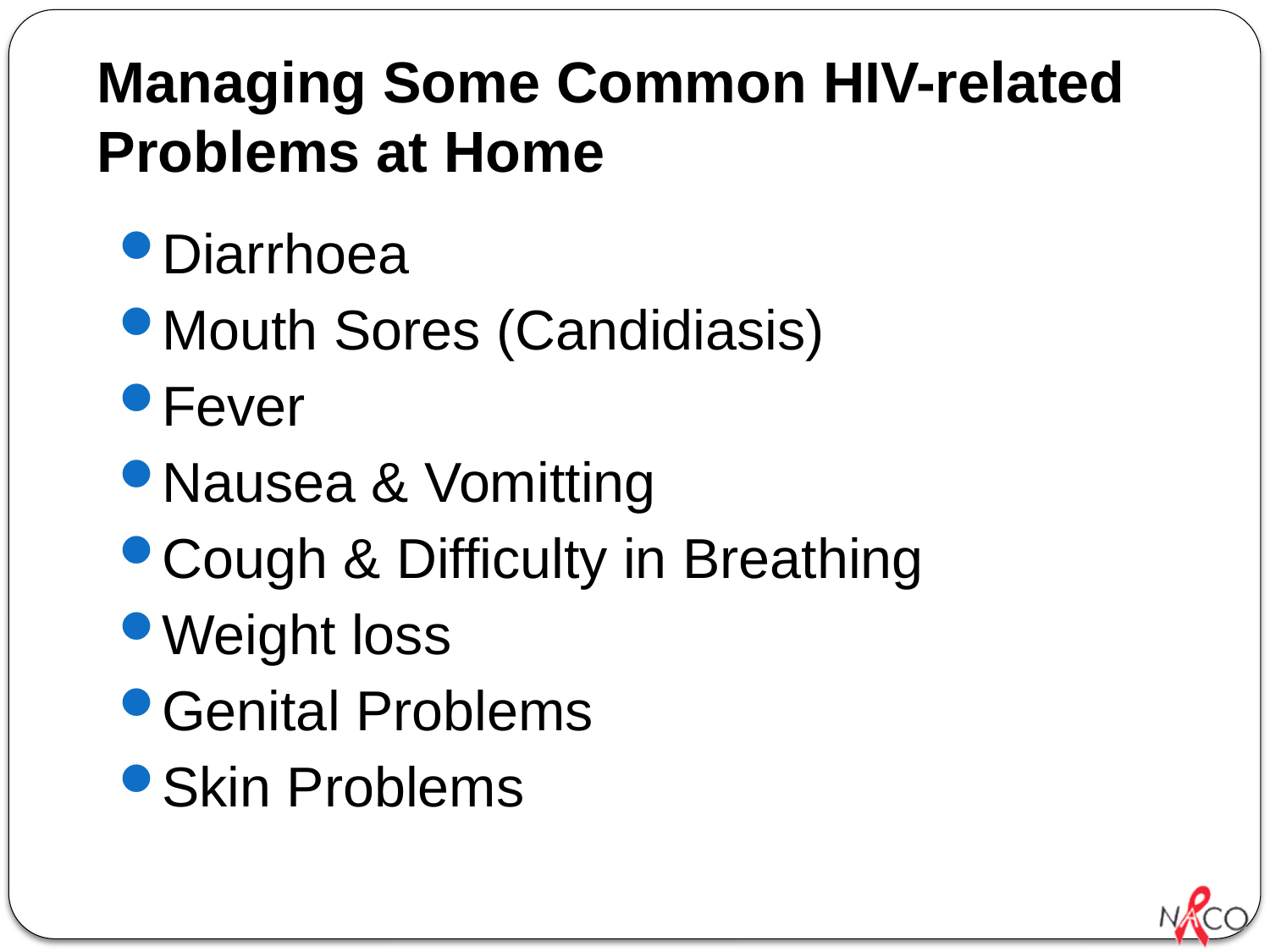

# Managing Some Common HIV-related Problems at Home
Diarrhoea
Mouth Sores (Candidiasis)
Fever
Nausea & Vomitting
Cough & Difficulty in Breathing
Weight loss
Genital Problems
Skin Problems